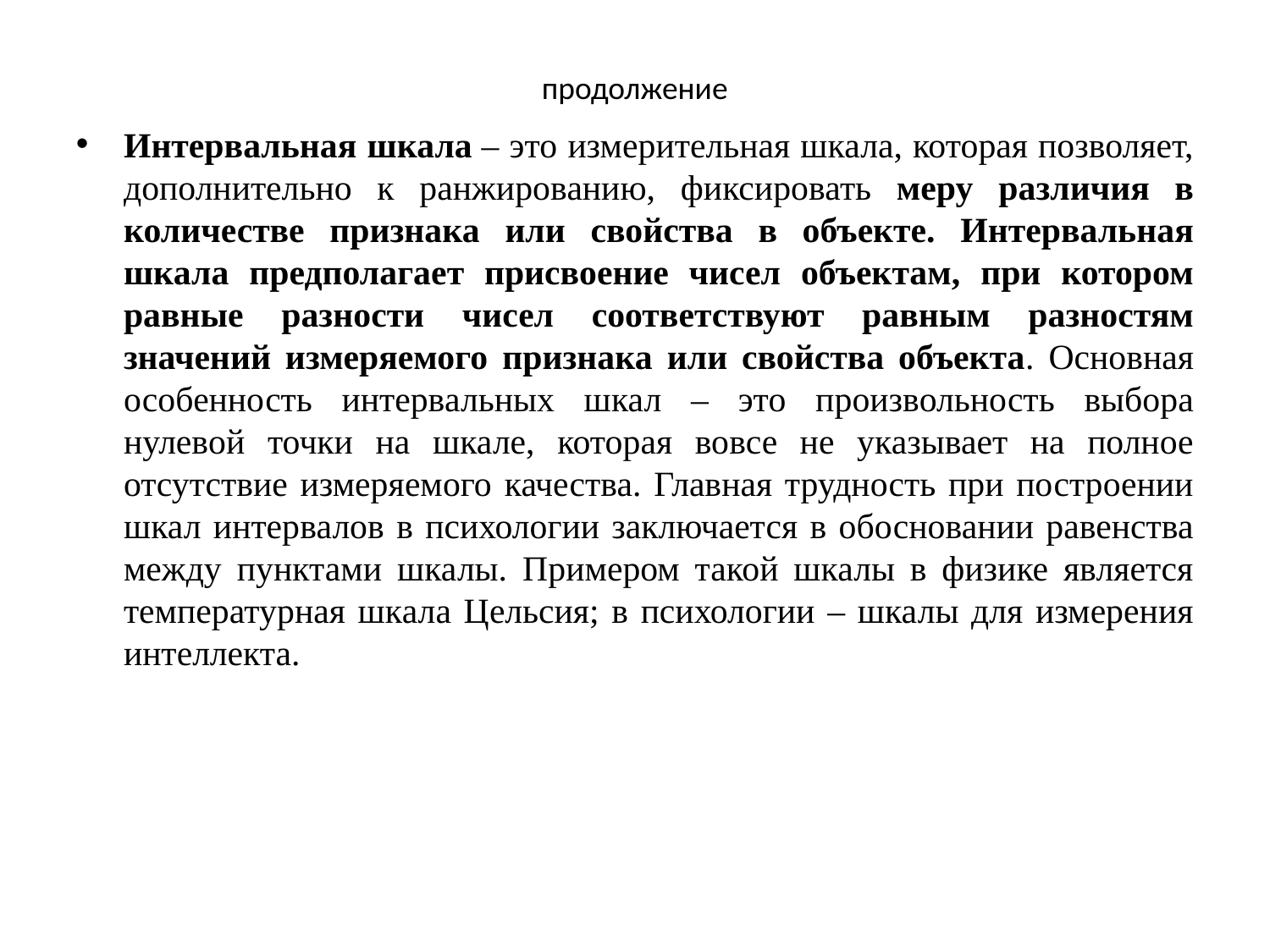

продолжение
Интервальная шкала – это измерительная шкала, которая позволяет, дополнительно к ранжированию, фиксировать меру различия в количестве признака или свойства в объекте. Интервальная шкала предполагает присвоение чисел объектам, при котором равные разности чисел соответствуют равным разностям значений измеряемого признака или свойства объекта. Основная особенность интервальных шкал – это произвольность выбора нулевой точки на шкале, которая вовсе не указывает на полное отсутствие измеряемого качества. Главная трудность при построении шкал интервалов в психологии заключается в обосновании равенства между пунктами шкалы. Примером такой шкалы в физике является температурная шкала Цельсия; в психологии – шкалы для измерения интеллекта.